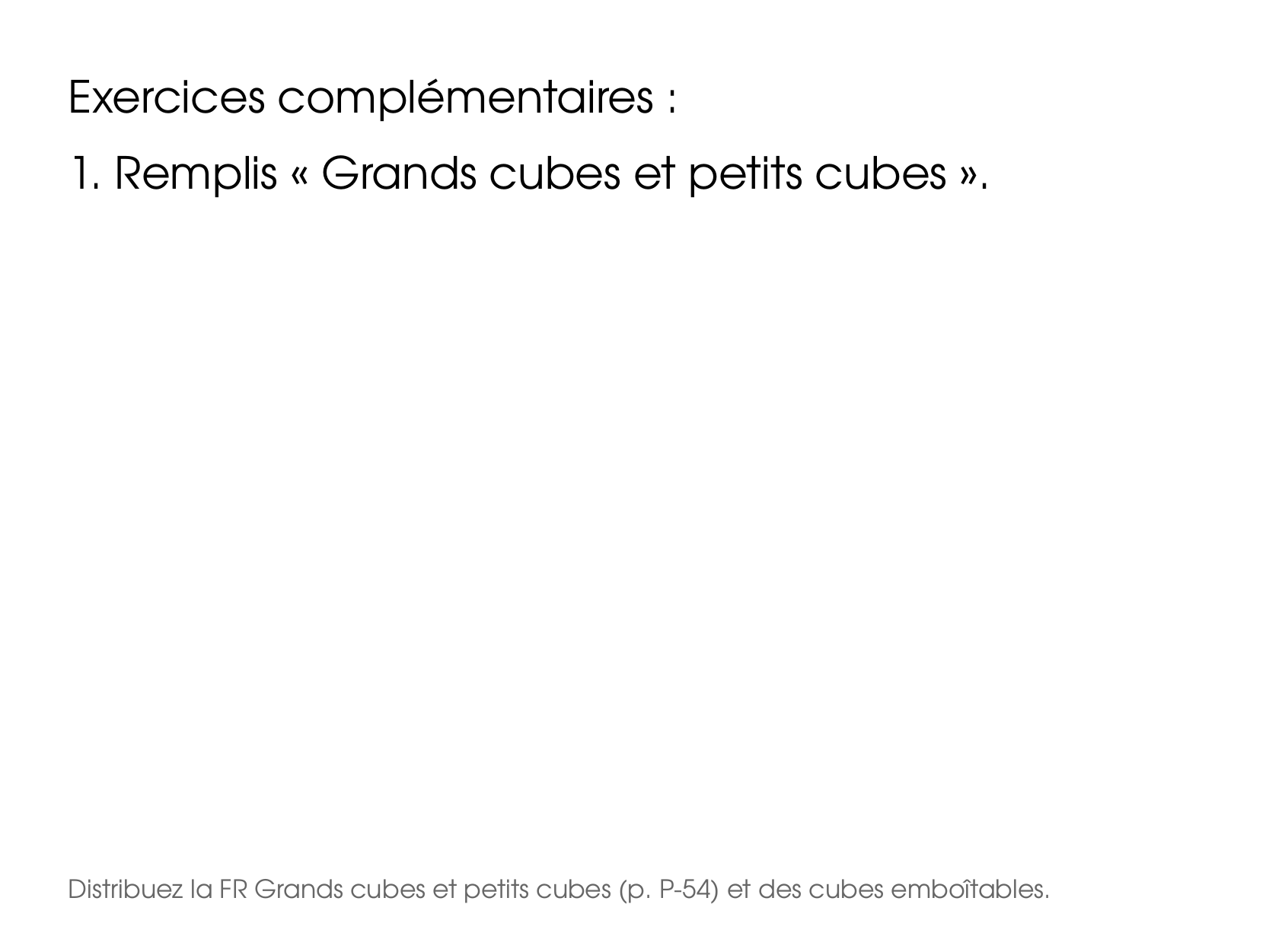

Exercices complémentaires :
1. Remplis « Grands cubes et petits cubes ».
Distribuez la FR Grands cubes et petits cubes (p. P-54) et des cubes emboîtables.